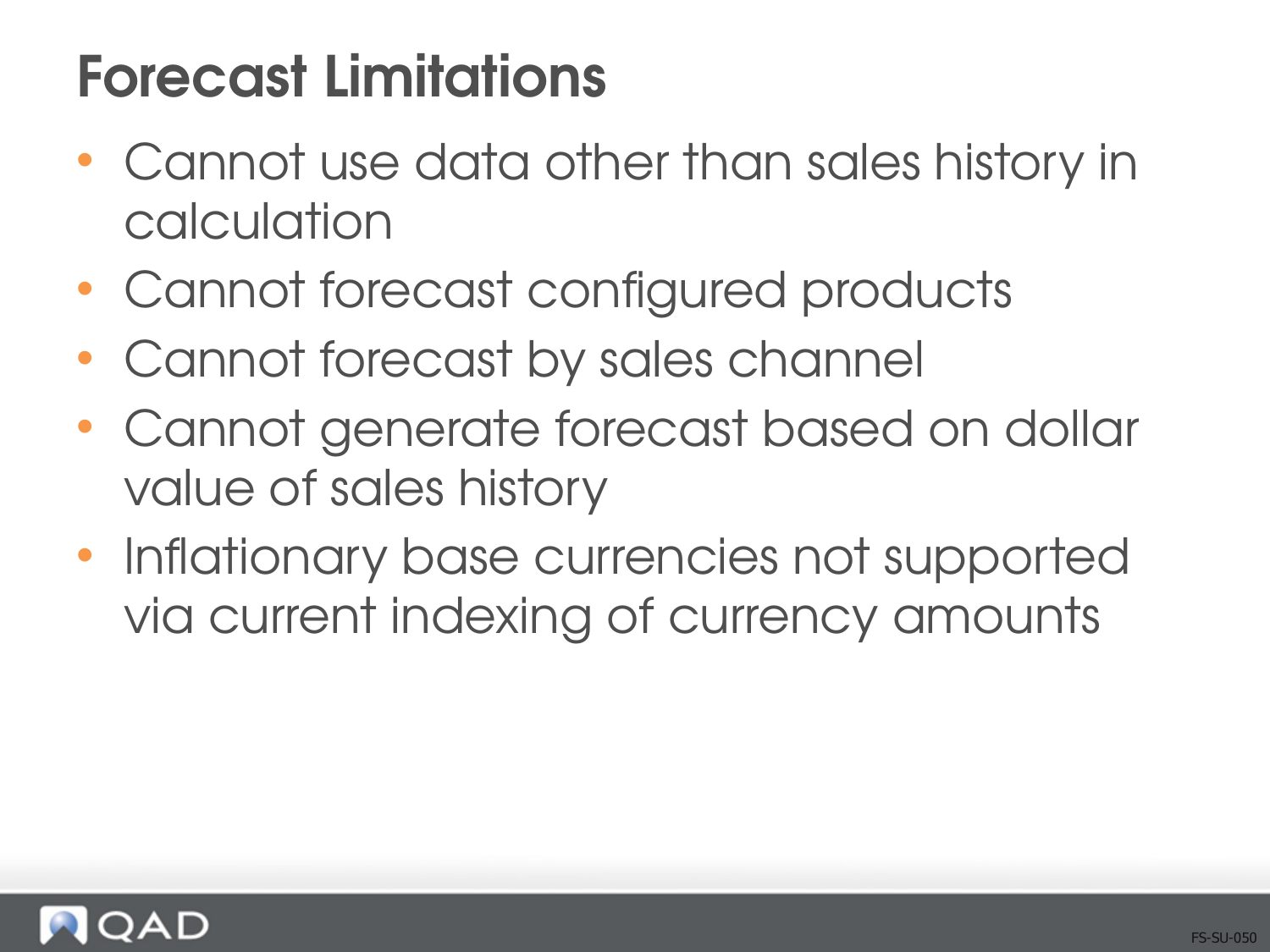

# Forecast Limitations
Cannot use data other than sales history in calculation
Cannot forecast configured products
Cannot forecast by sales channel
Cannot generate forecast based on dollar value of sales history
Inflationary base currencies not supported via current indexing of currency amounts
FS-SU-050